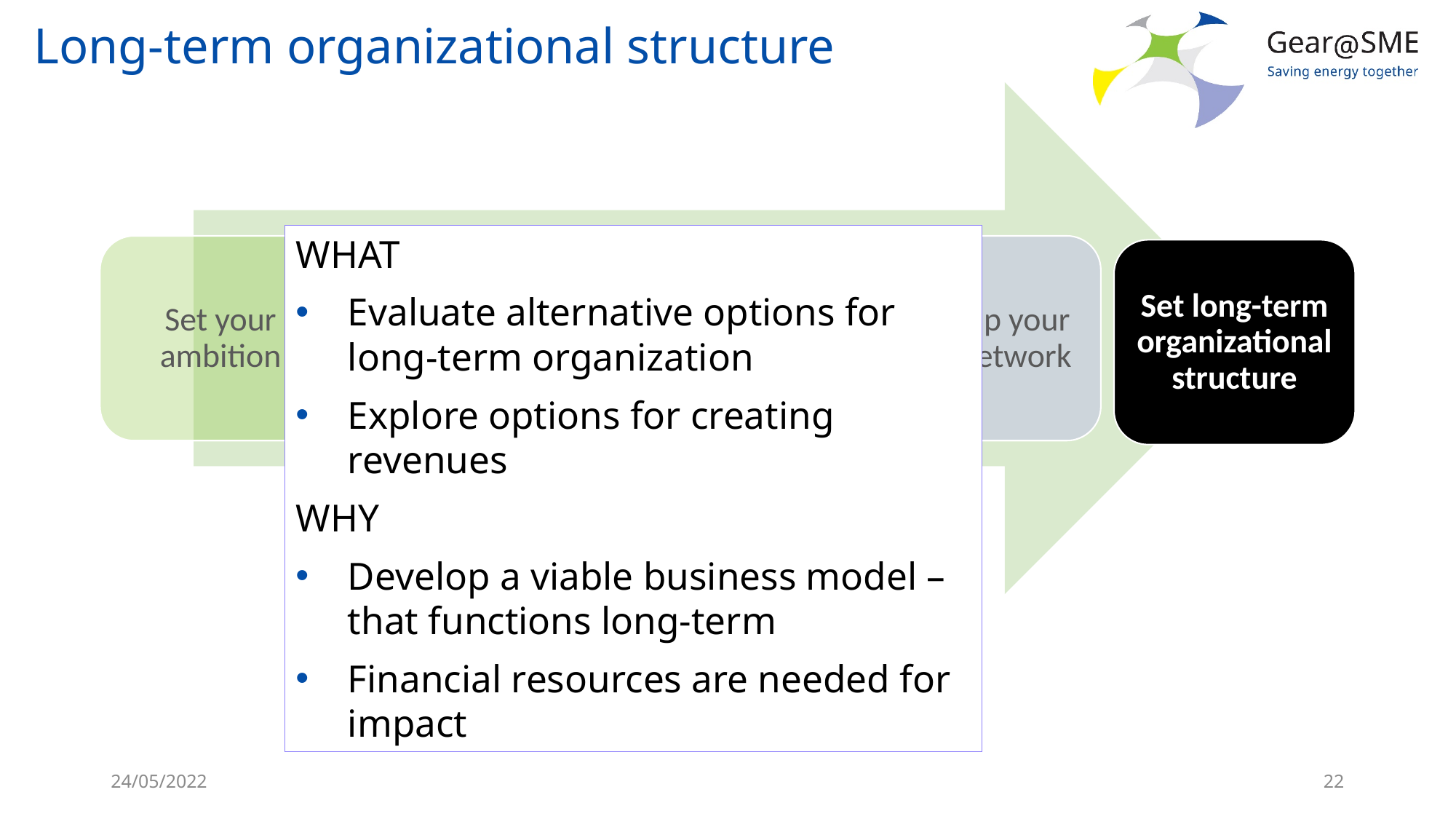

Long-term organizational structure

WHAT
Evaluate alternative options for long-term organization
Explore options for creating  revenues
WHY
Develop a viable business model – that functions long-term
Financial resources are needed for impact
#
Set your ambition
Define the services and activities you want to offer
Motivate SMEs to participate
Develop your local network
Set long-term organizational structure

24/05/2022
22